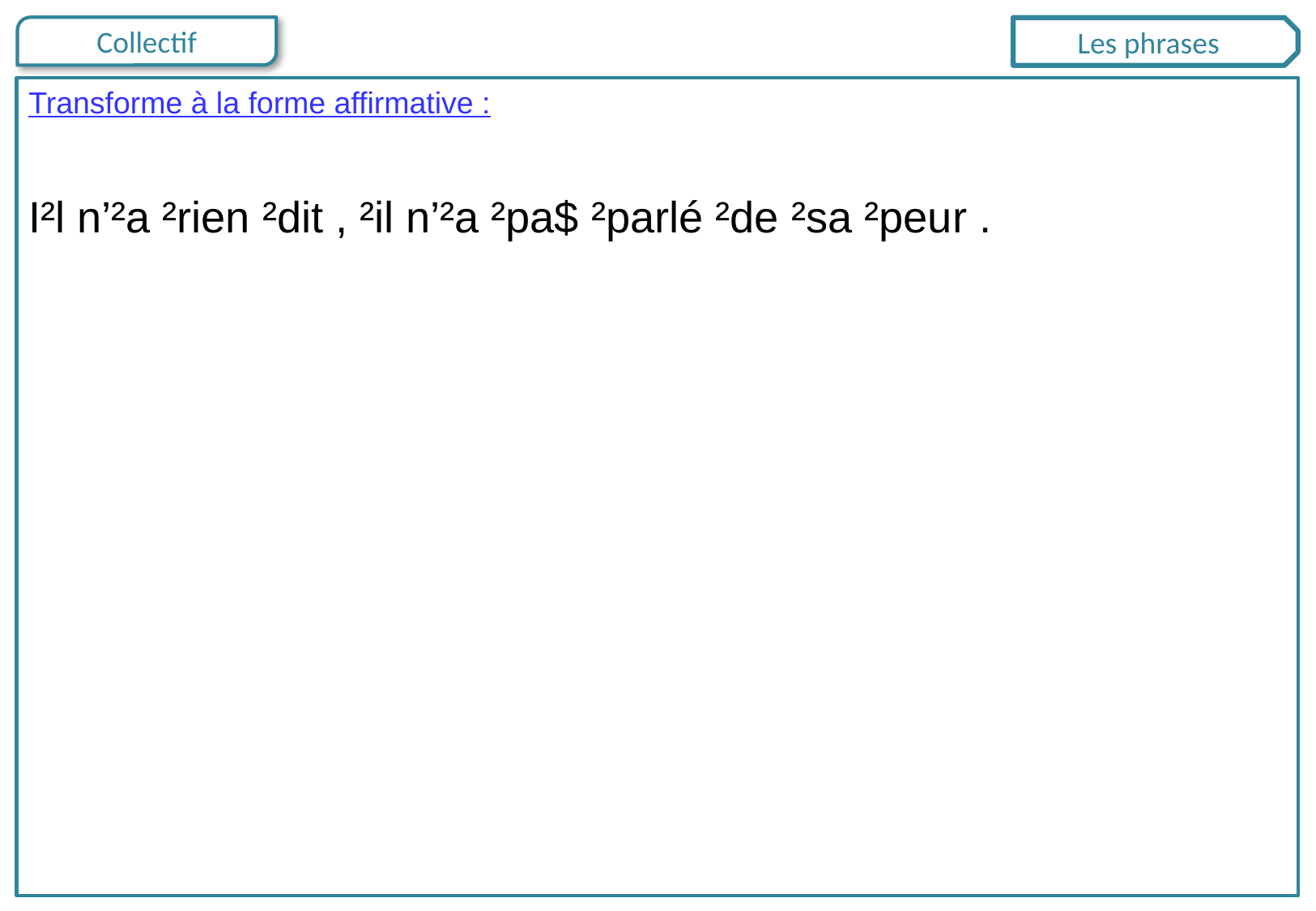

Les phrases
Transforme à la forme affirmative :
I²l n’²a ²rien ²dit , ²il n’²a ²pa$ ²parlé ²de ²sa ²peur .